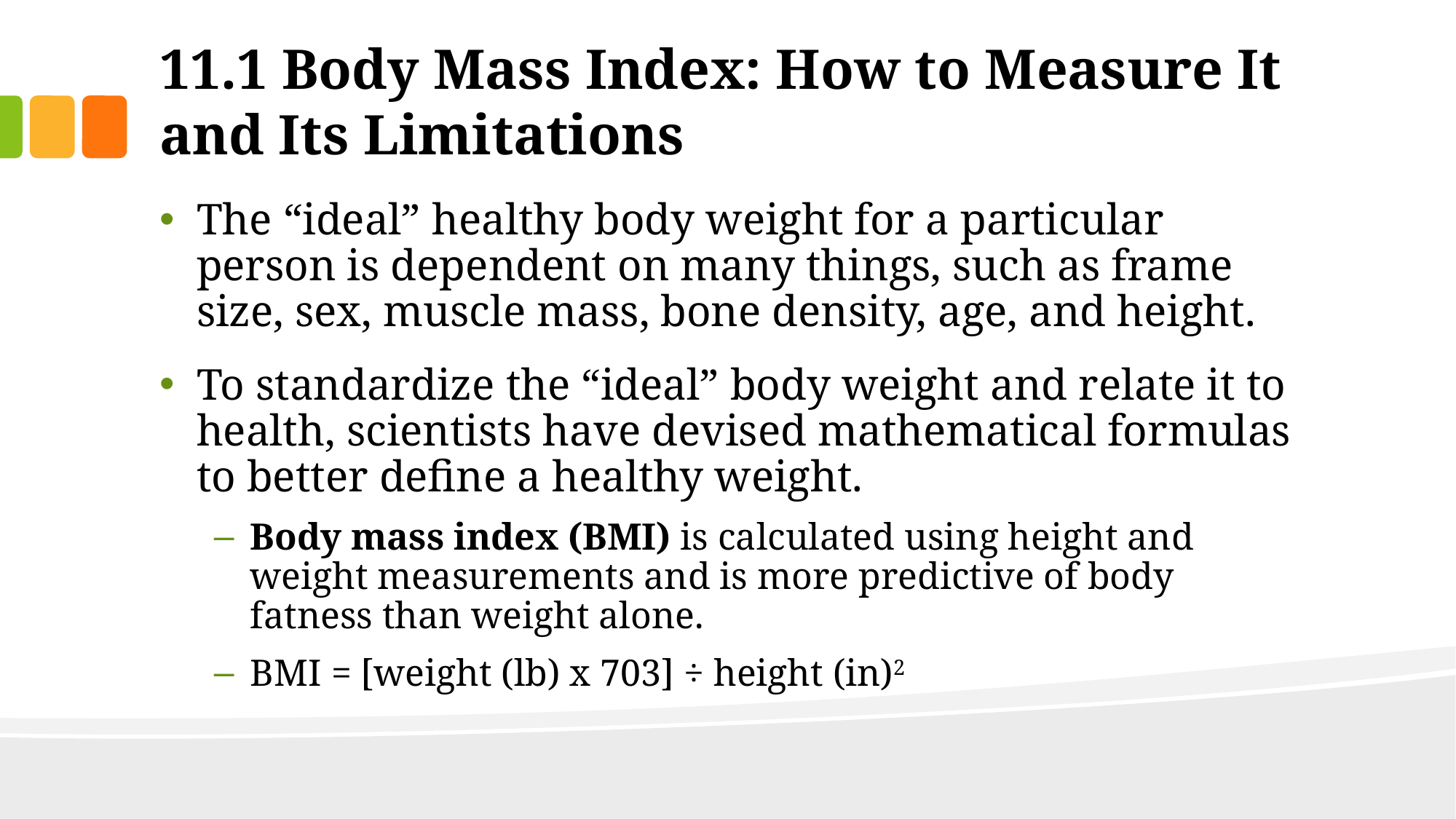

# 11.1 Body Mass Index: How to Measure It and Its Limitations
The “ideal” healthy body weight for a particular person is dependent on many things, such as frame size, sex, muscle mass, bone density, age, and height.
To standardize the “ideal” body weight and relate it to health, scientists have devised mathematical formulas to better define a healthy weight.
Body mass index (BMI) is calculated using height and weight measurements and is more predictive of body fatness than weight alone.
BMI = [weight (lb) x 703] ÷ height (in)2